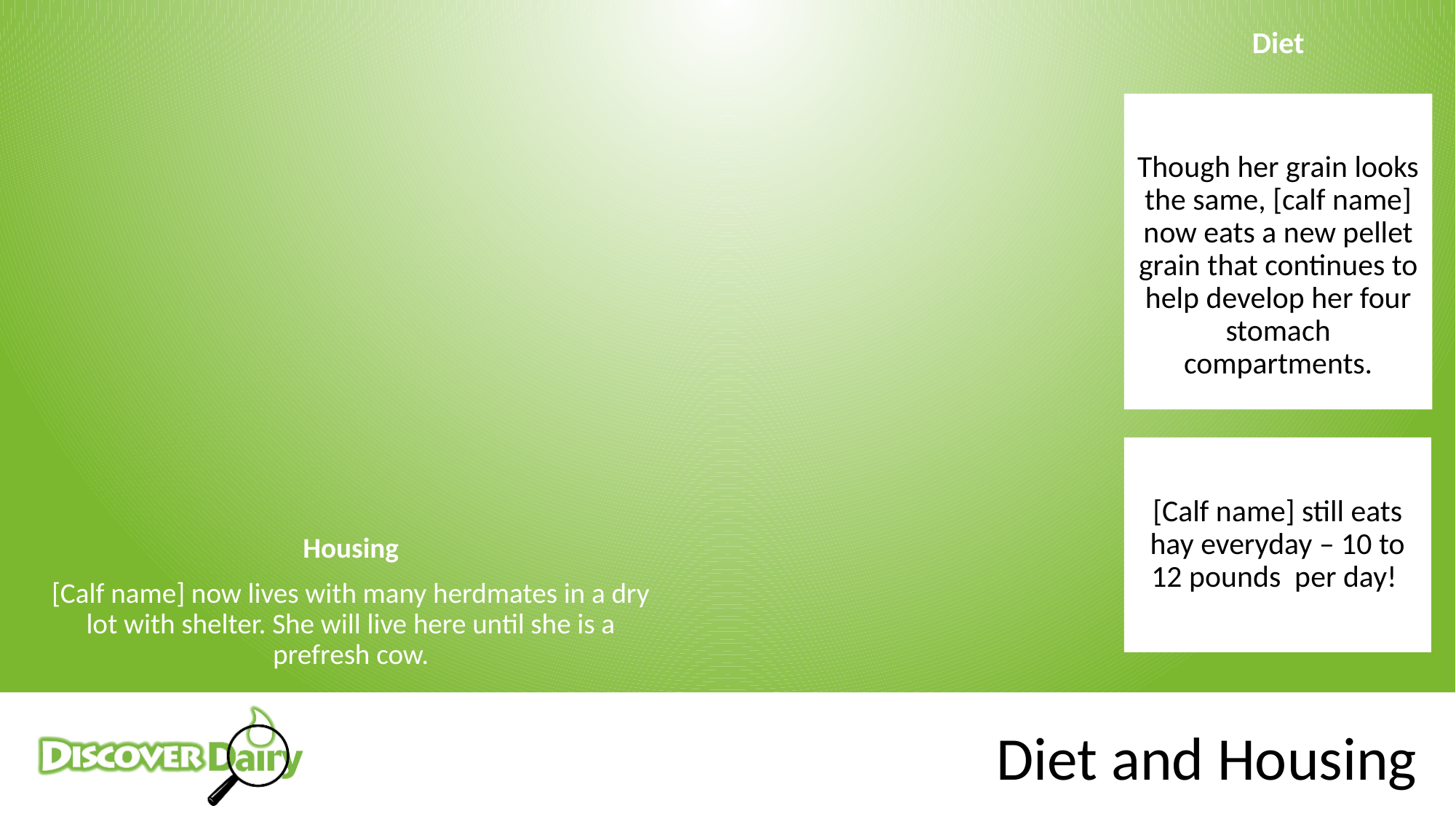

Diet

Though her grain looks the same, [calf name] now eats a new pellet grain that continues to help develop her four stomach compartments.

[Calf name] still eats hay everyday – 10 to 12 pounds  per day!
Housing
[Calf name] now lives with many herdmates in a dry lot with shelter. She will live here until she is a prefresh cow.